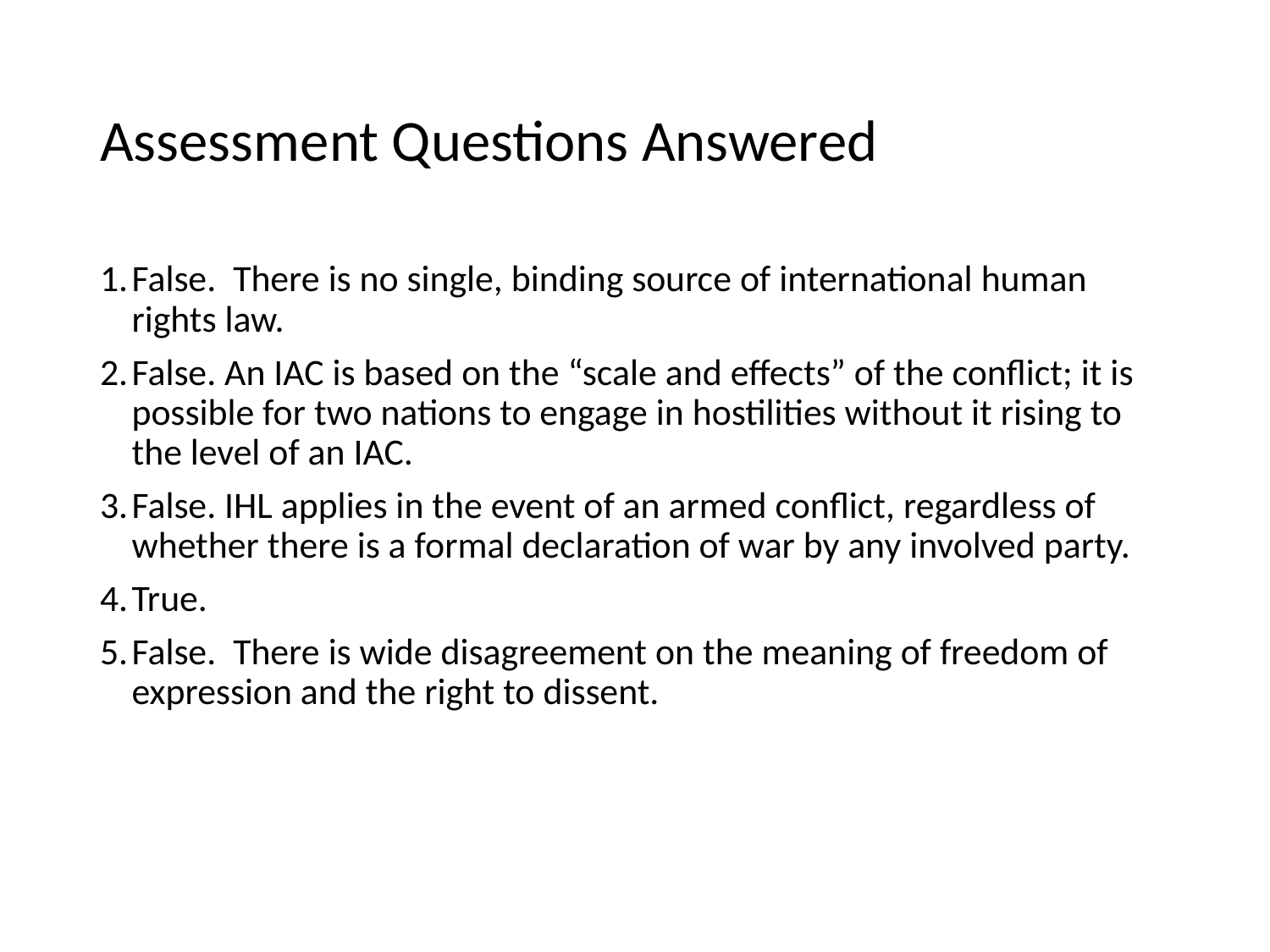

# Assessment Questions Answered
False.  There is no single, binding source of international human rights law.
False. An IAC is based on the “scale and effects” of the conflict; it is possible for two nations to engage in hostilities without it rising to the level of an IAC.
False. IHL applies in the event of an armed conflict, regardless of whether there is a formal declaration of war by any involved party.
True.
False.  There is wide disagreement on the meaning of freedom of expression and the right to dissent.